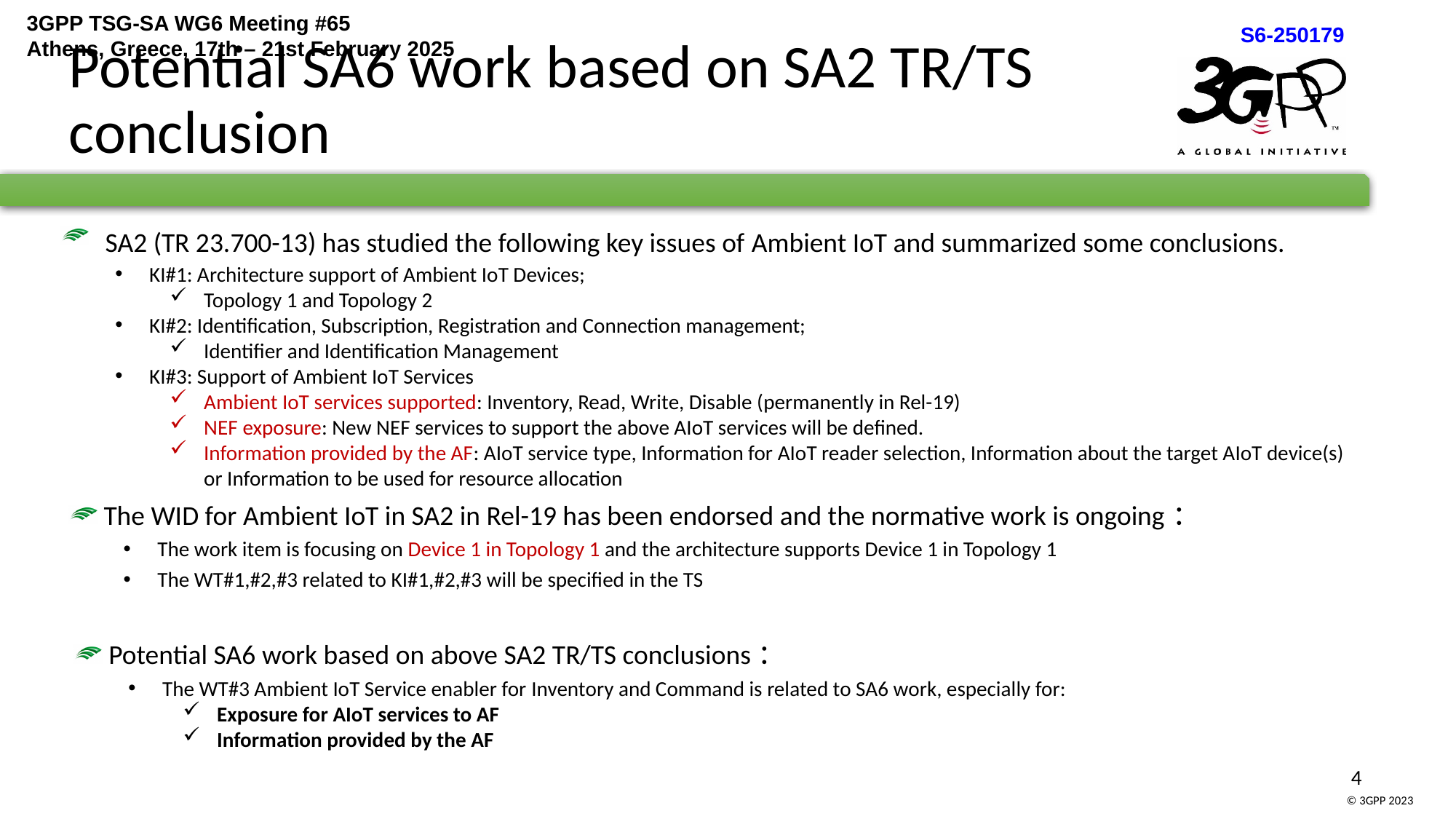

Potential SA6 work based on SA2 TR/TS conclusion
  SA2 (TR 23.700-13) has studied the following key issues of Ambient IoT and summarized some conclusions.
KI#1: Architecture support of Ambient IoT Devices;
Topology 1 and Topology 2
KI#2: Identification, Subscription, Registration and Connection management;
Identifier and Identification Management
KI#3: Support of Ambient IoT Services
Ambient IoT services supported: Inventory, Read, Write, Disable (permanently in Rel-19)
NEF exposure: New NEF services to support the above AIoT services will be defined.
Information provided by the AF: AIoT service type, Information for AIoT reader selection, Information about the target AIoT device(s) or Information to be used for resource allocation
 The WID for Ambient IoT in SA2 in Rel-19 has been endorsed and the normative work is ongoing：
The work item is focusing on Device 1 in Topology 1 and the architecture supports Device 1 in Topology 1
The WT#1,#2,#3 related to KI#1,#2,#3 will be specified in the TS
 Potential SA6 work based on above SA2 TR/TS conclusions：
The WT#3 Ambient IoT Service enabler for Inventory and Command is related to SA6 work, especially for:
Exposure for AIoT services to AF
Information provided by the AF